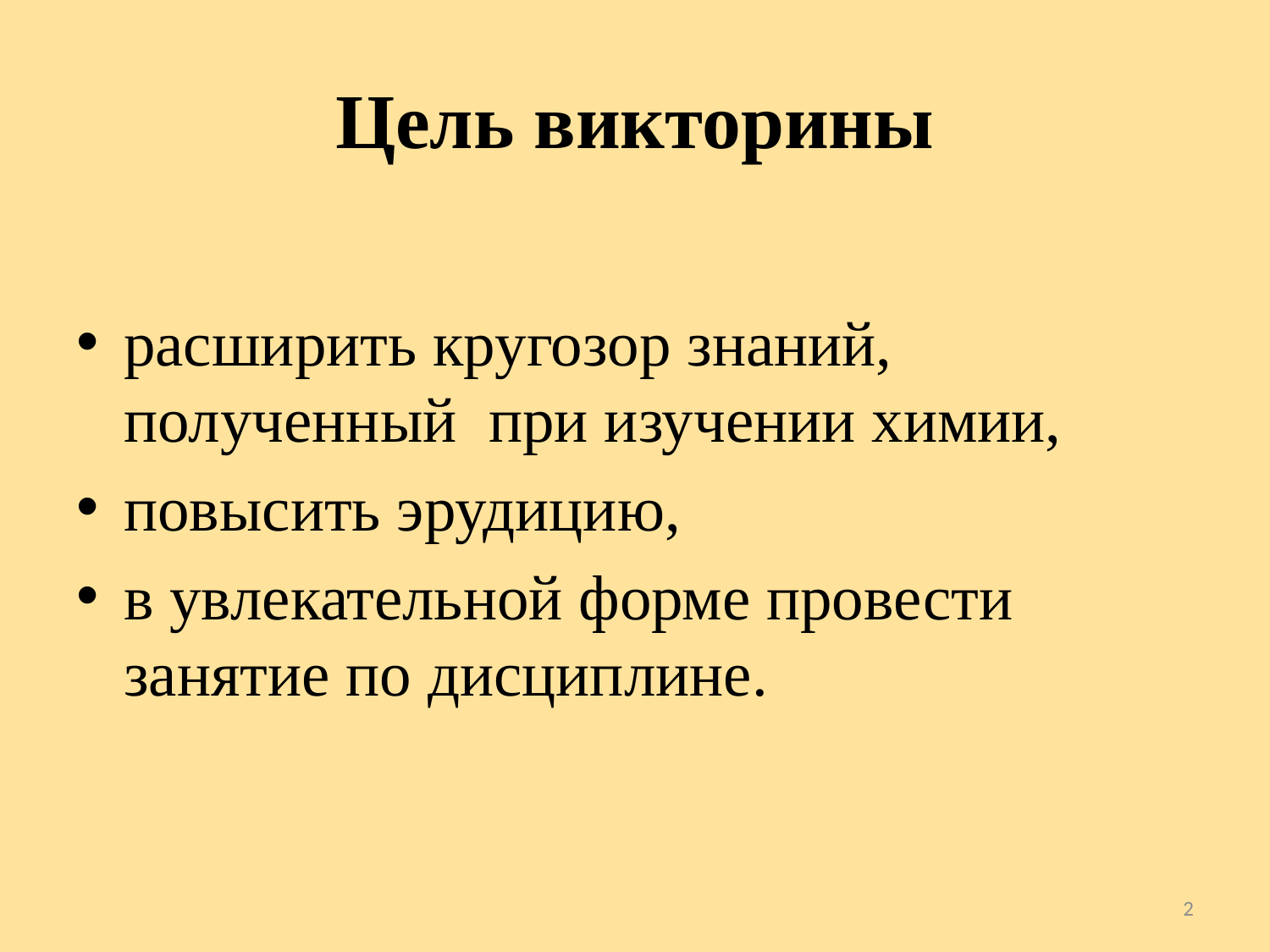

# Цель викторины
расширить кругозор знаний, полученный  при изучении химии,
повысить эрудицию,
в увлекательной форме провести занятие по дисциплине.

2